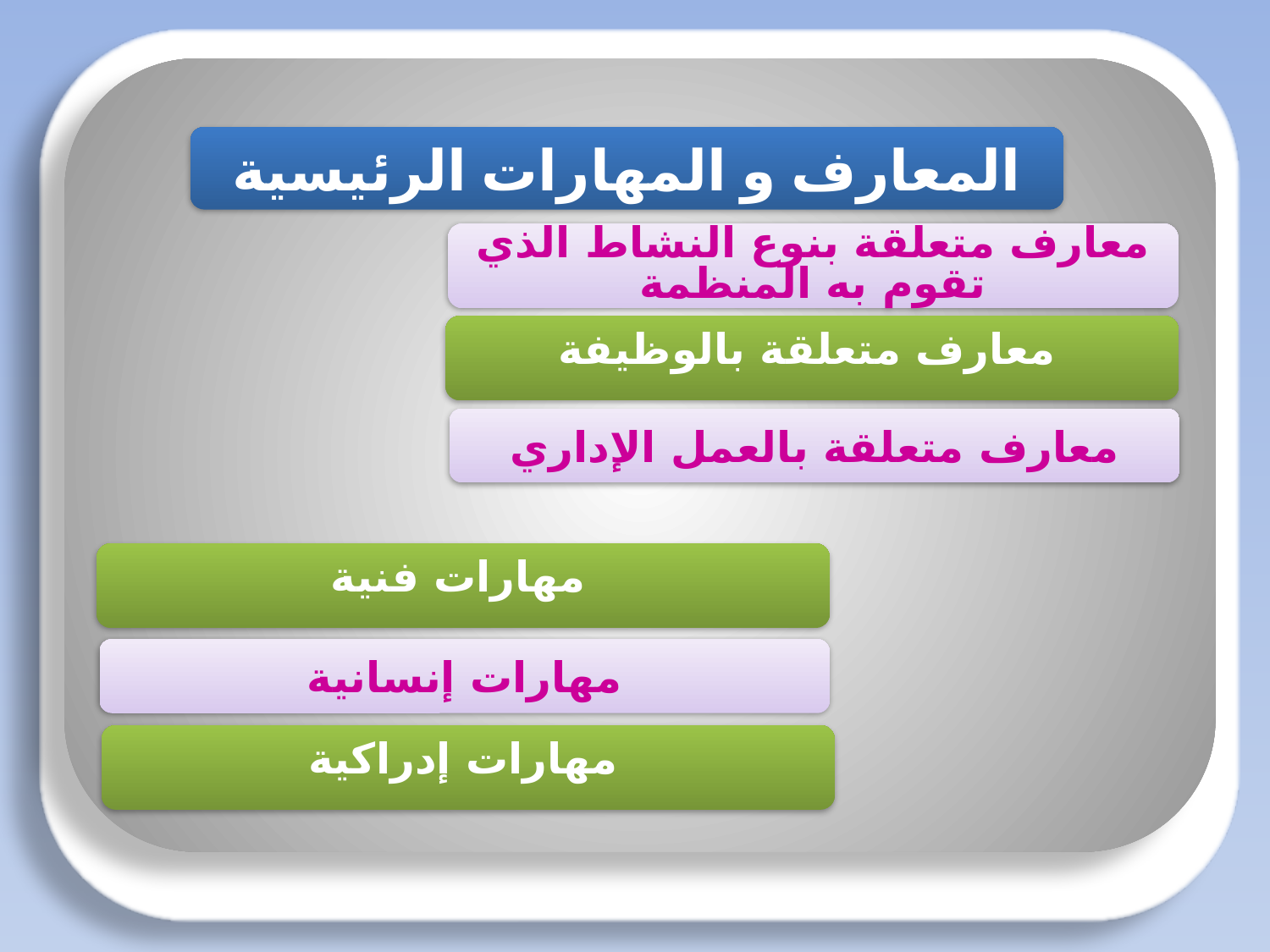

المعارف و المهارات الرئيسية
معارف متعلقة بنوع النشاط الذي تقوم به المنظمة
#
معارف متعلقة بالوظيفة

معارف متعلقة بالعمل الإداري

مهارات فنية

مهارات إنسانية
مهارات إدراكية